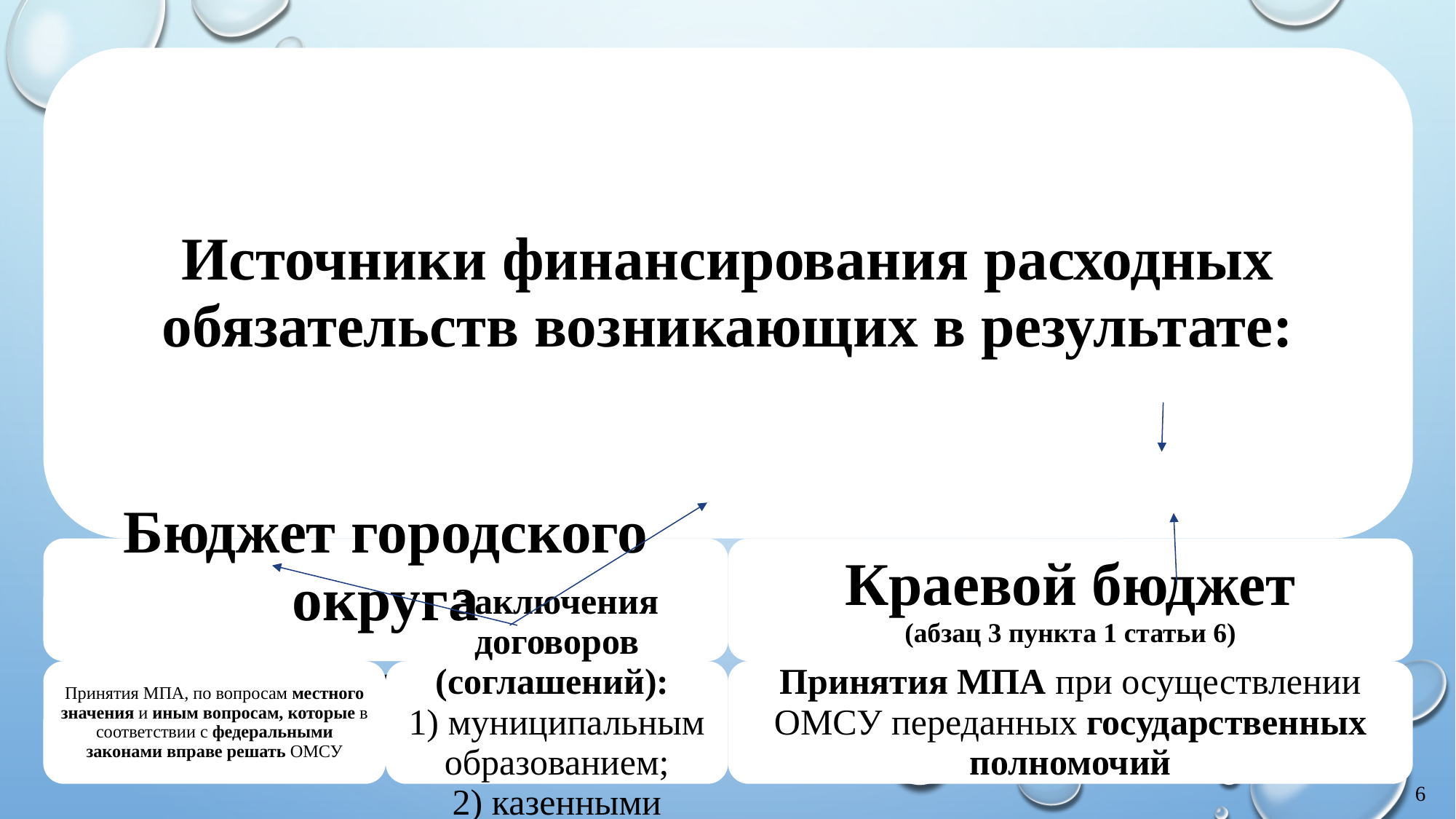

Источники финансирования расходных обязательств возникающих в результате:
Бюджет городского округа
Краевой бюджет
(абзац 3 пункта 1 статьи 6)
Принятия МПА при осуществлении ОМСУ переданных государственных полномочий
6